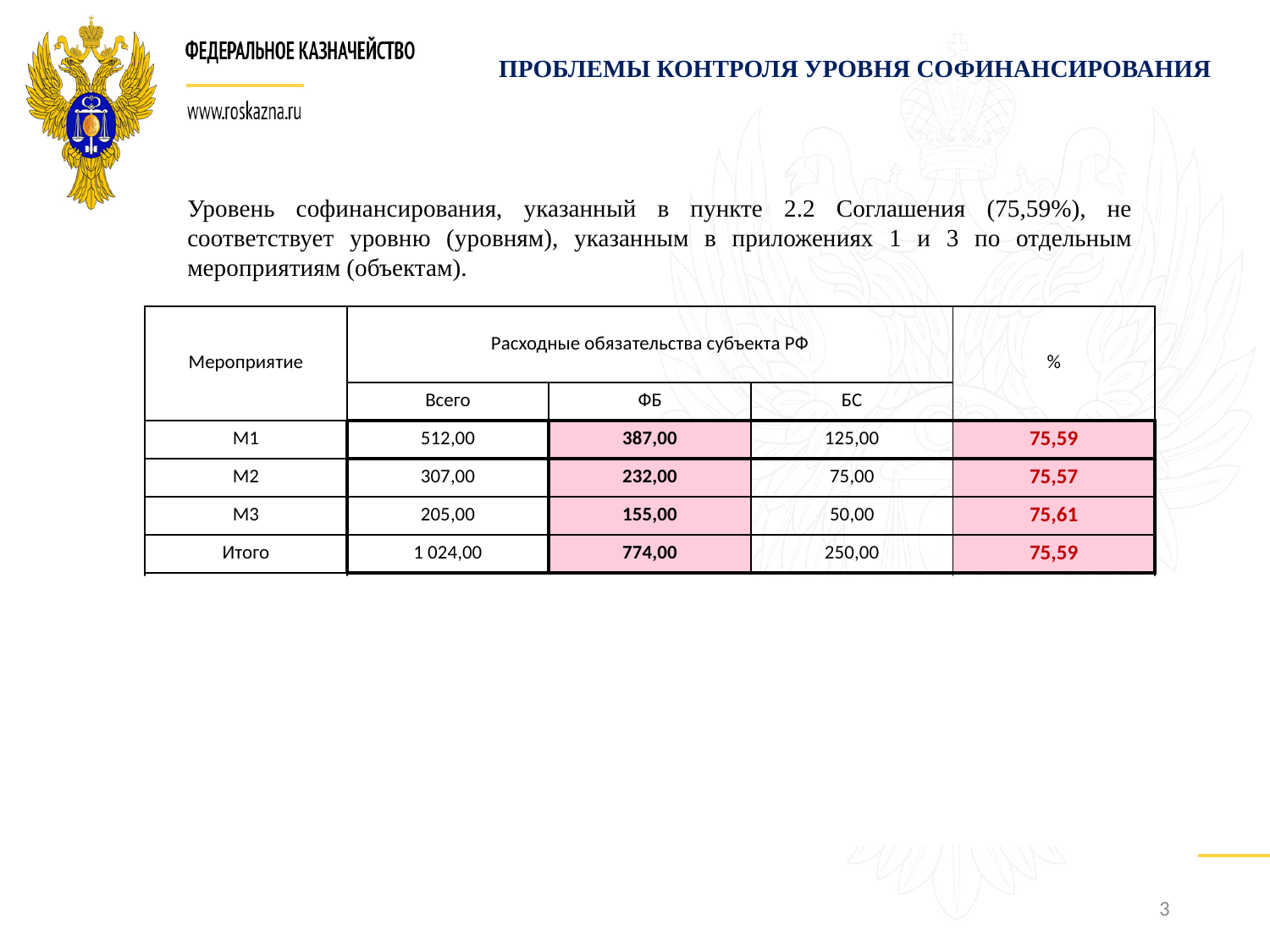

ПРОБЛЕМЫ КОНТРОЛЯ УРОВНЯ СОФИНАНСИРОВАНИЯ
Уровень софинансирования, указанный в пункте 2.2 Соглашения (75,59%), не соответствует уровню (уровням), указанным в приложениях 1 и 3 по отдельным мероприятиям (объектам).
| Мероприятие | Расходные обязательства субъекта РФ |  |  | % |
| --- | --- | --- | --- | --- |
|  | Всего | ФБ | БС |  |
| М1 | 512,00 | 387,00 | 125,00 | 75,59 |
| М2 | 307,00 | 232,00 | 75,00 | 75,57 |
| М3 | 205,00 | 155,00 | 50,00 | 75,61 |
| Итого | 1 024,00 | 774,00 | 250,00 | 75,59 |
| Мероприятие | Расходные обязательства субъекта РФ |  |  | % |
|  | Всего | ФБ | БС |  |
| М1 | 512,00 | 387,00 | 125,00 | 75,59 |
| М2 | 307,00 | 232,05 | 75,00 | 75,59 |
| М3 | 205,00 | 154,95 | 50,00 | 75,59 |
| Итого | 1 024,00 | 774,00 | 250,00 | 75,59 |

3